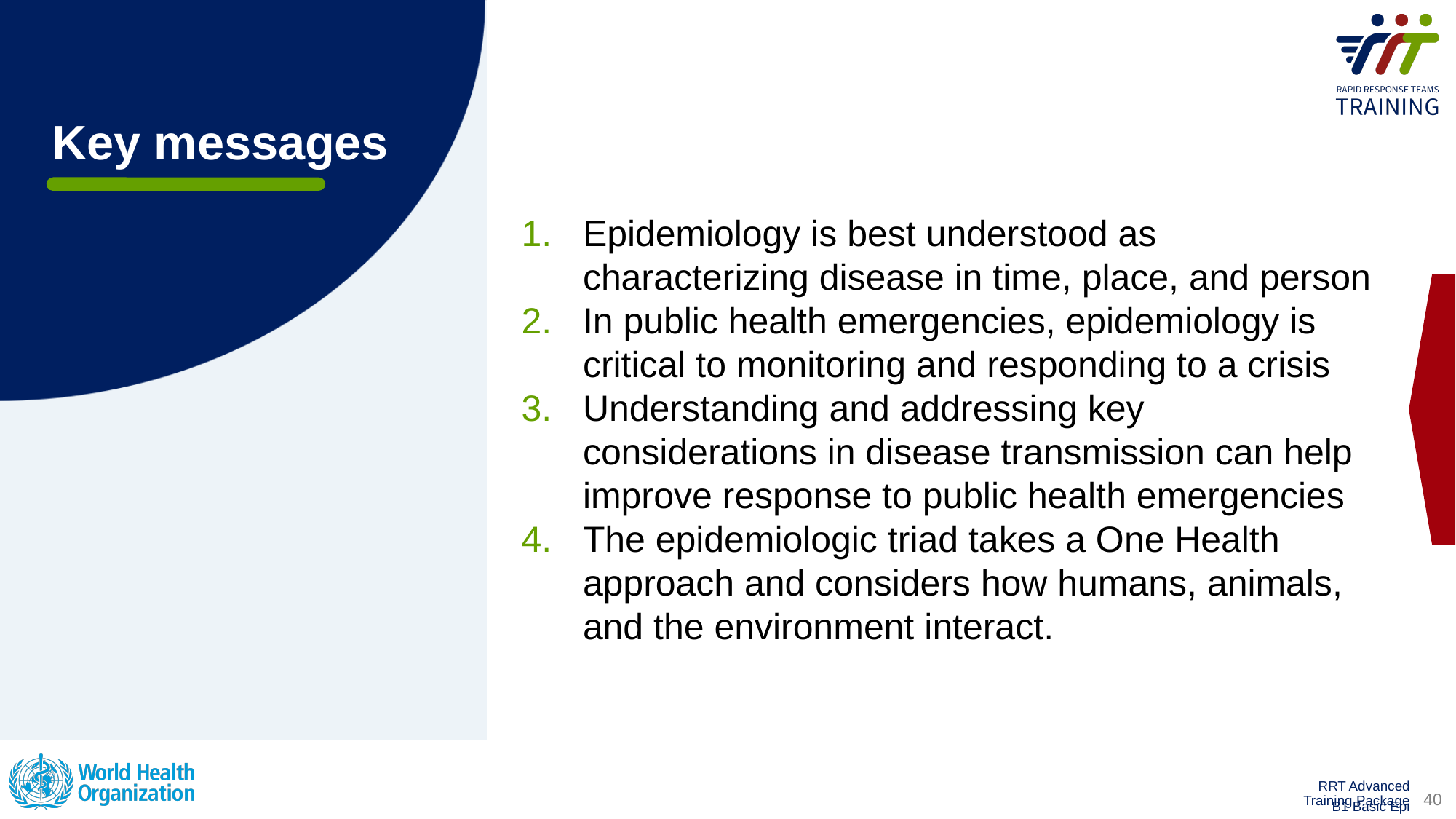

Epidemiology is best understood as characterizing disease in time, place, and person
In public health emergencies, epidemiology is critical to monitoring and responding to a crisis
Understanding and addressing key considerations in disease transmission can help improve response to public health emergencies
The epidemiologic triad takes a One Health approach and considers how humans, animals, and the environment interact.